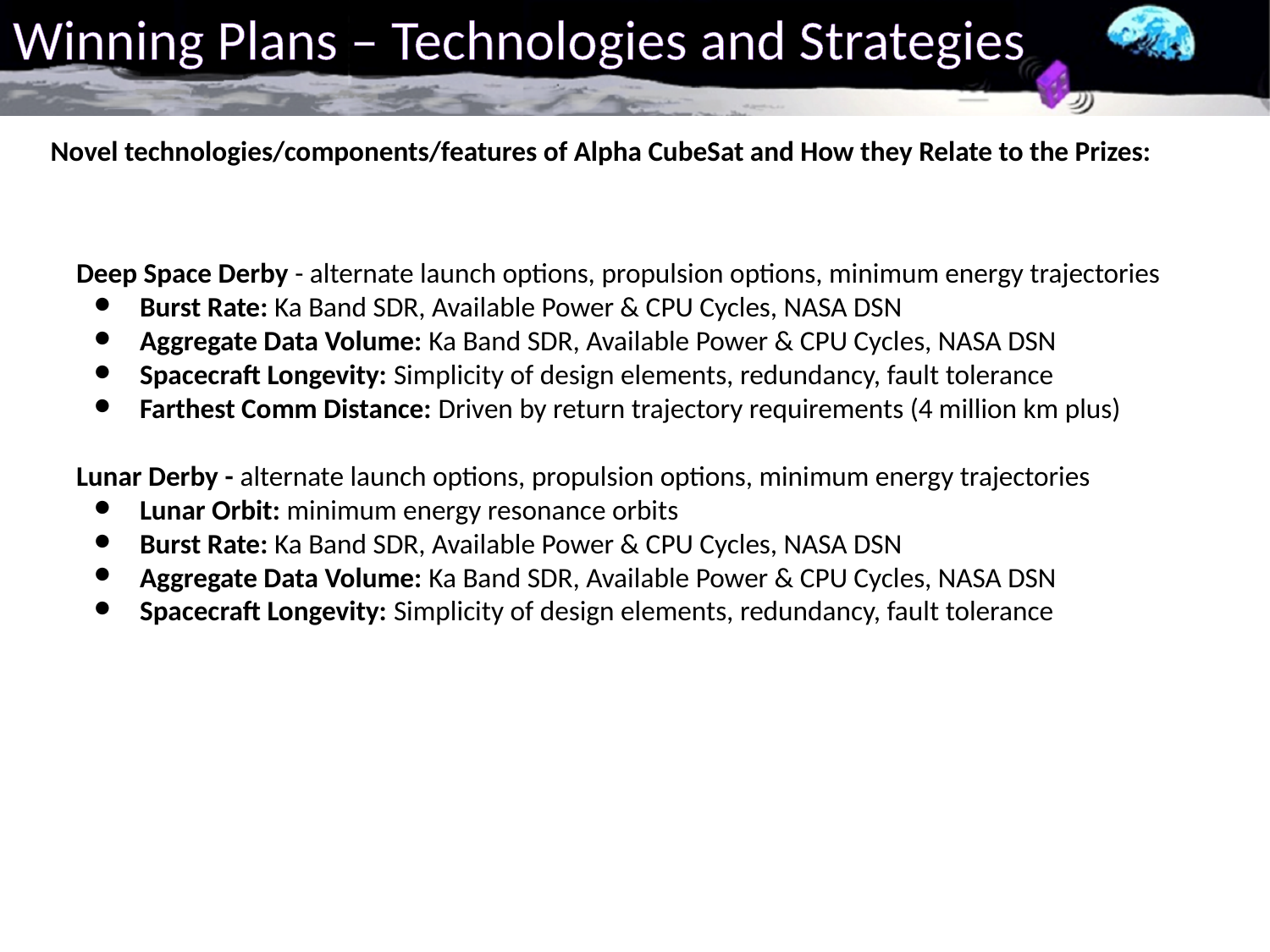

# Winning Plans – Technologies and Strategies
Novel technologies/components/features of Alpha CubeSat and How they Relate to the Prizes:
Deep Space Derby - alternate launch options, propulsion options, minimum energy trajectories
Burst Rate: Ka Band SDR, Available Power & CPU Cycles, NASA DSN
Aggregate Data Volume: Ka Band SDR, Available Power & CPU Cycles, NASA DSN
Spacecraft Longevity: Simplicity of design elements, redundancy, fault tolerance
Farthest Comm Distance: Driven by return trajectory requirements (4 million km plus)

Lunar Derby - alternate launch options, propulsion options, minimum energy trajectories
Lunar Orbit: minimum energy resonance orbits
Burst Rate: Ka Band SDR, Available Power & CPU Cycles, NASA DSN
Aggregate Data Volume: Ka Band SDR, Available Power & CPU Cycles, NASA DSN
Spacecraft Longevity: Simplicity of design elements, redundancy, fault tolerance